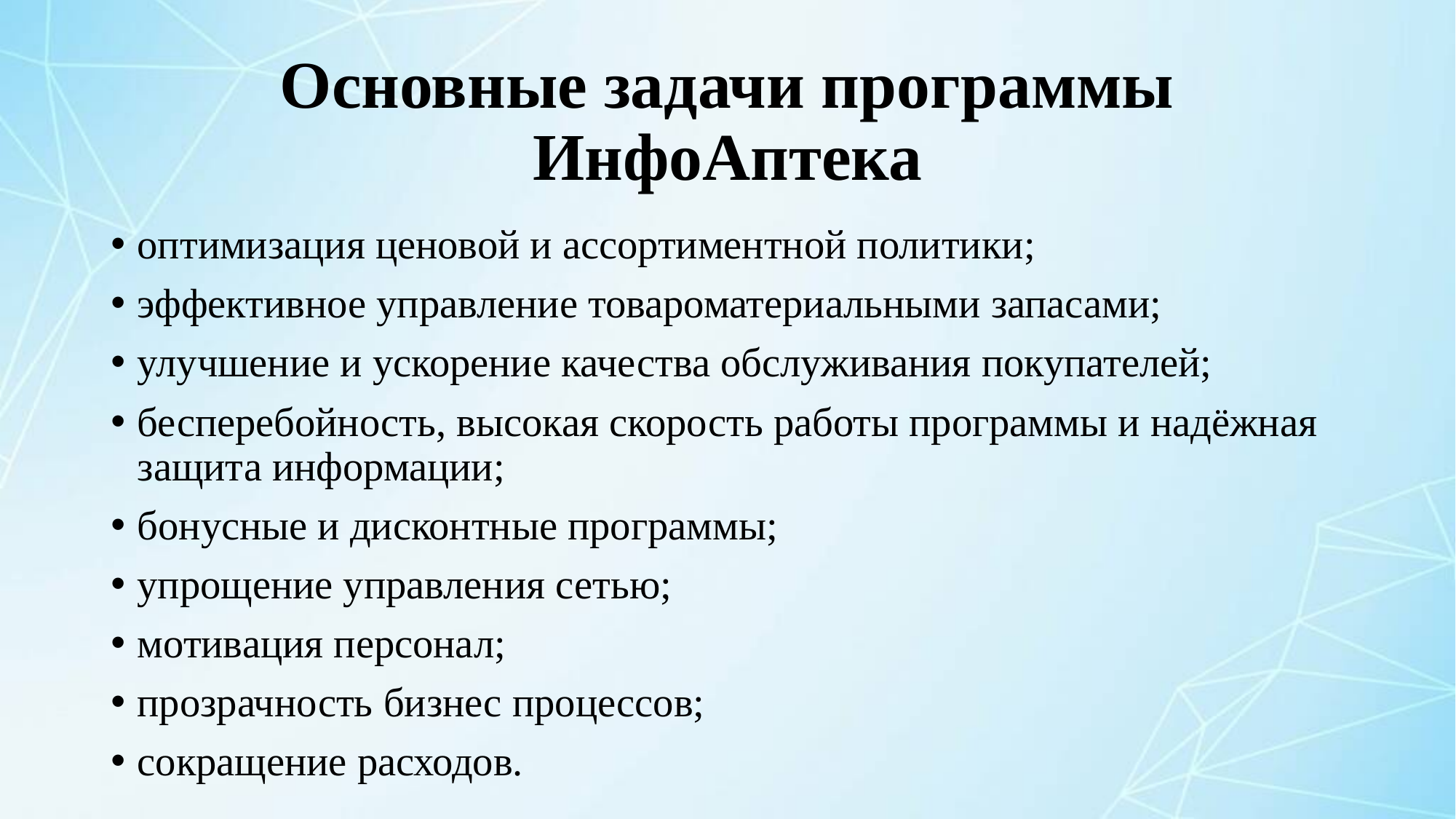

# Основные задачи программы ИнфоАптека
оптимизация ценовой и ассортиментной политики;
эффективное управление товароматериальными запасами;
улучшение и ускорение качества обслуживания покупателей;
бесперебойность, высокая скорость работы программы и надёжная защита информации;
бонусные и дисконтные программы;
упрощение управления сетью;
мотивация персонал;
прозрачность бизнес процессов;
сокращение расходов.